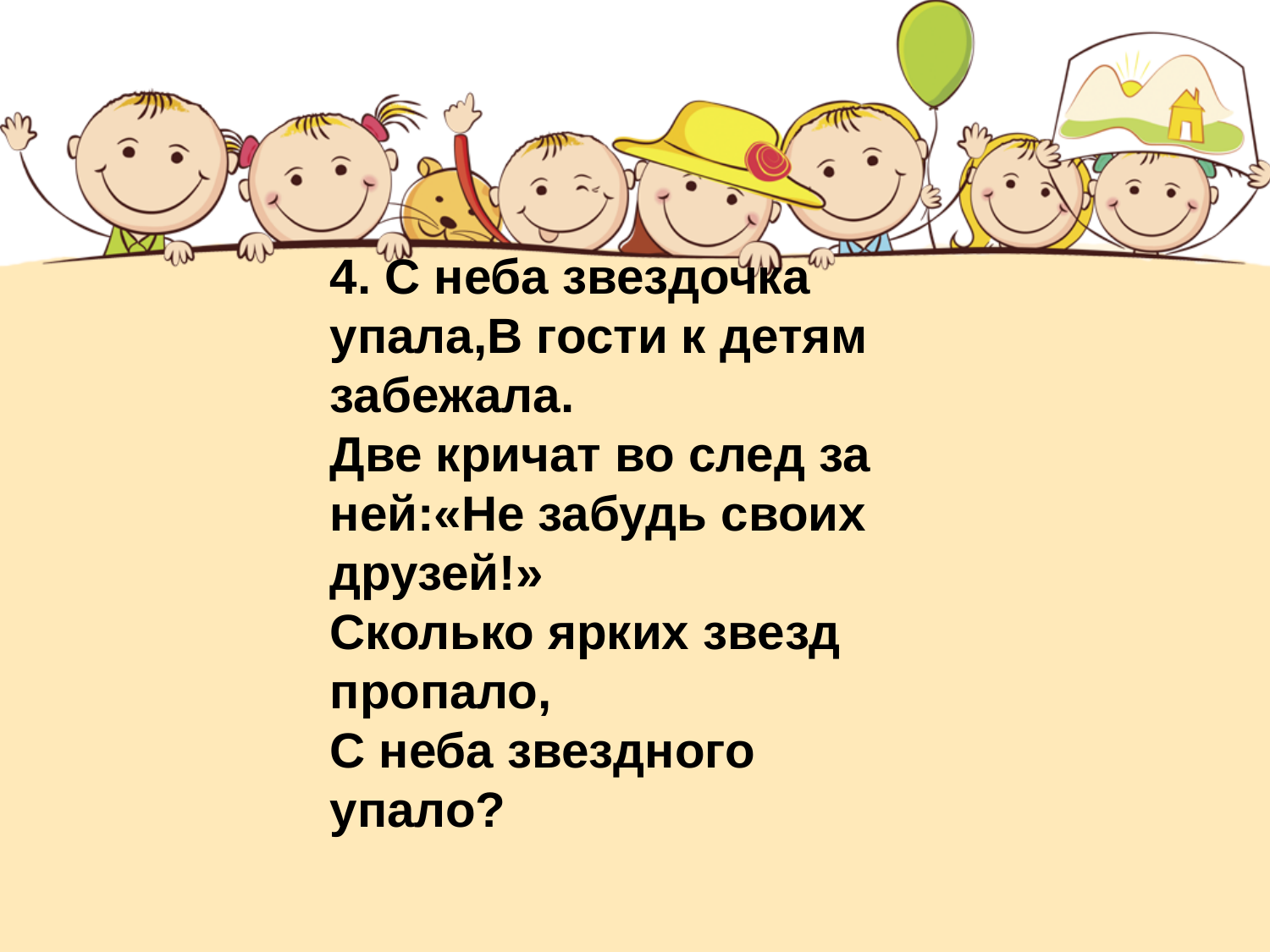

#
4. С неба звездочка упала,В гости к детям забежала.
Две кричат во след за ней:«Не забудь своих друзей!»
Сколько ярких звезд пропало,
С неба звездного упало?